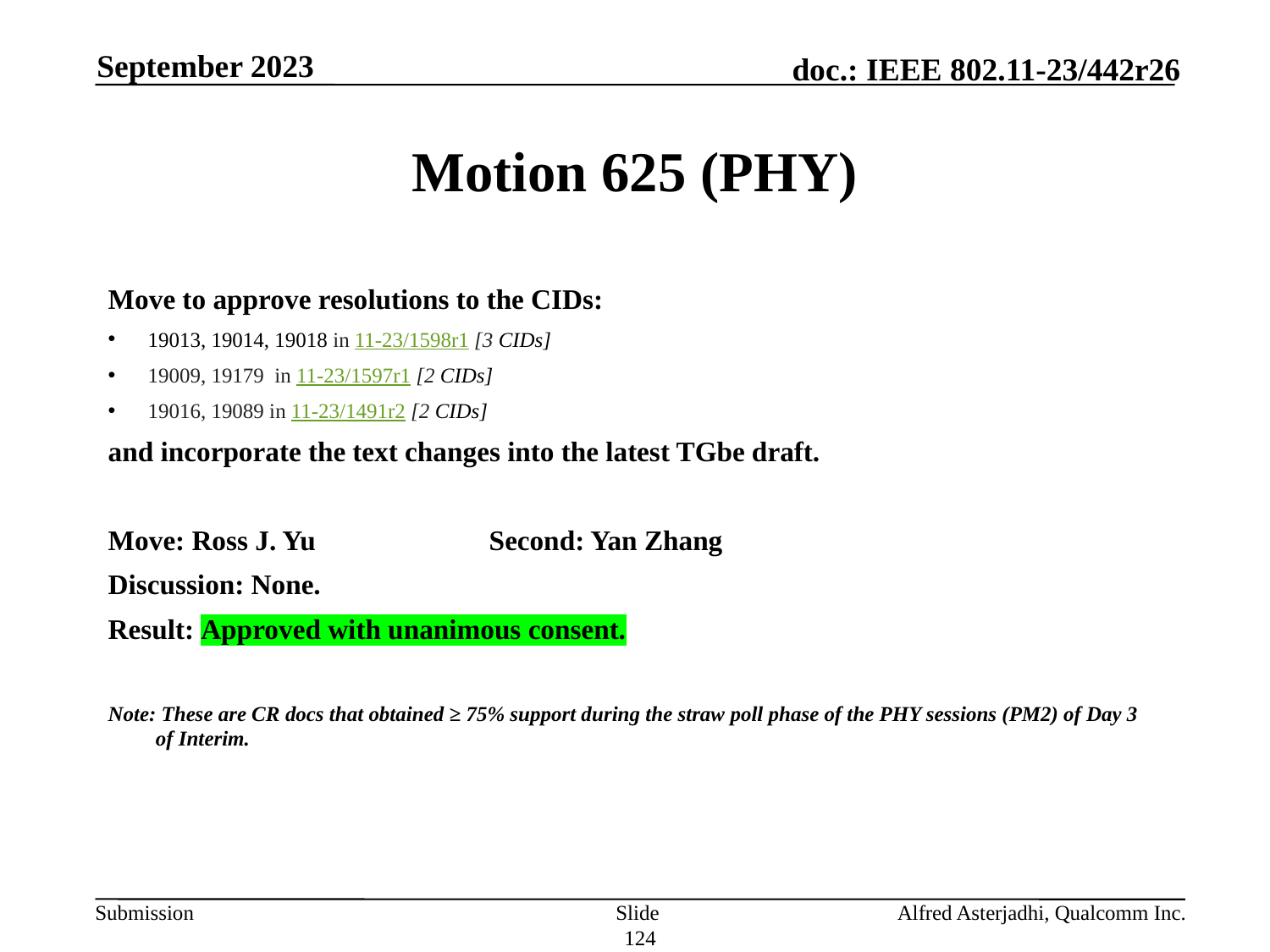

September 2023
# Motion 625 (PHY)
Move to approve resolutions to the CIDs:
19013, 19014, 19018 in 11-23/1598r1 [3 CIDs]
19009, 19179  in 11-23/1597r1 [2 CIDs]
19016, 19089 in 11-23/1491r2 [2 CIDs]
and incorporate the text changes into the latest TGbe draft.

Move: Ross J. Yu		Second: Yan Zhang
Discussion: None.
Result: Approved with unanimous consent.

Note: These are CR docs that obtained ≥ 75% support during the straw poll phase of the PHY sessions (PM2) of Day 3 of Interim.
Slide 124
Alfred Asterjadhi, Qualcomm Inc.